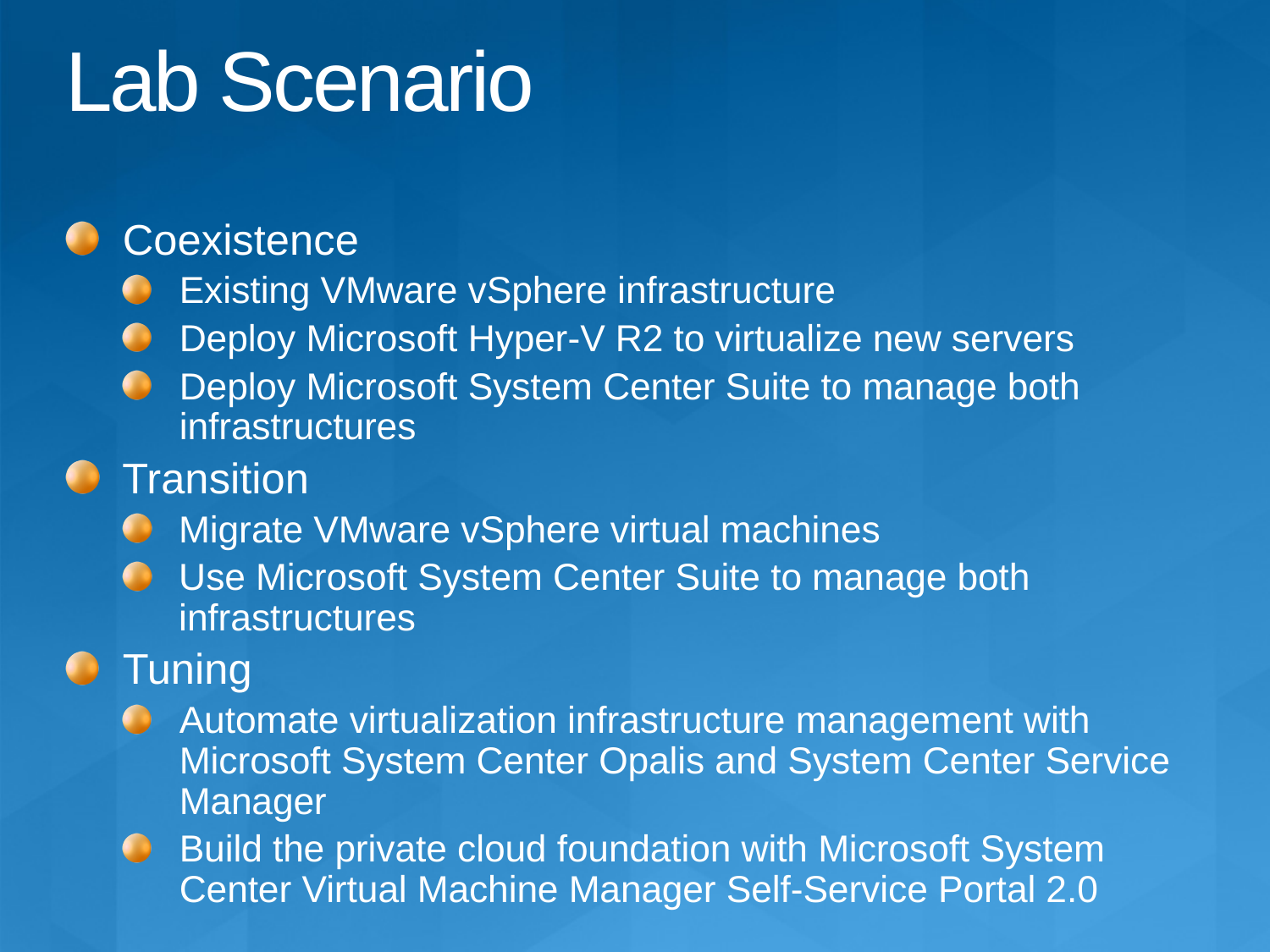

Lab Scenario
Coexistence
Existing VMware vSphere infrastructure
Deploy Microsoft Hyper-V R2 to virtualize new servers
Deploy Microsoft System Center Suite to manage both infrastructures
Transition
Migrate VMware vSphere virtual machines
Use Microsoft System Center Suite to manage both infrastructures
Tuning
Automate virtualization infrastructure management with Microsoft System Center Opalis and System Center Service Manager
Build the private cloud foundation with Microsoft System Center Virtual Machine Manager Self-Service Portal 2.0